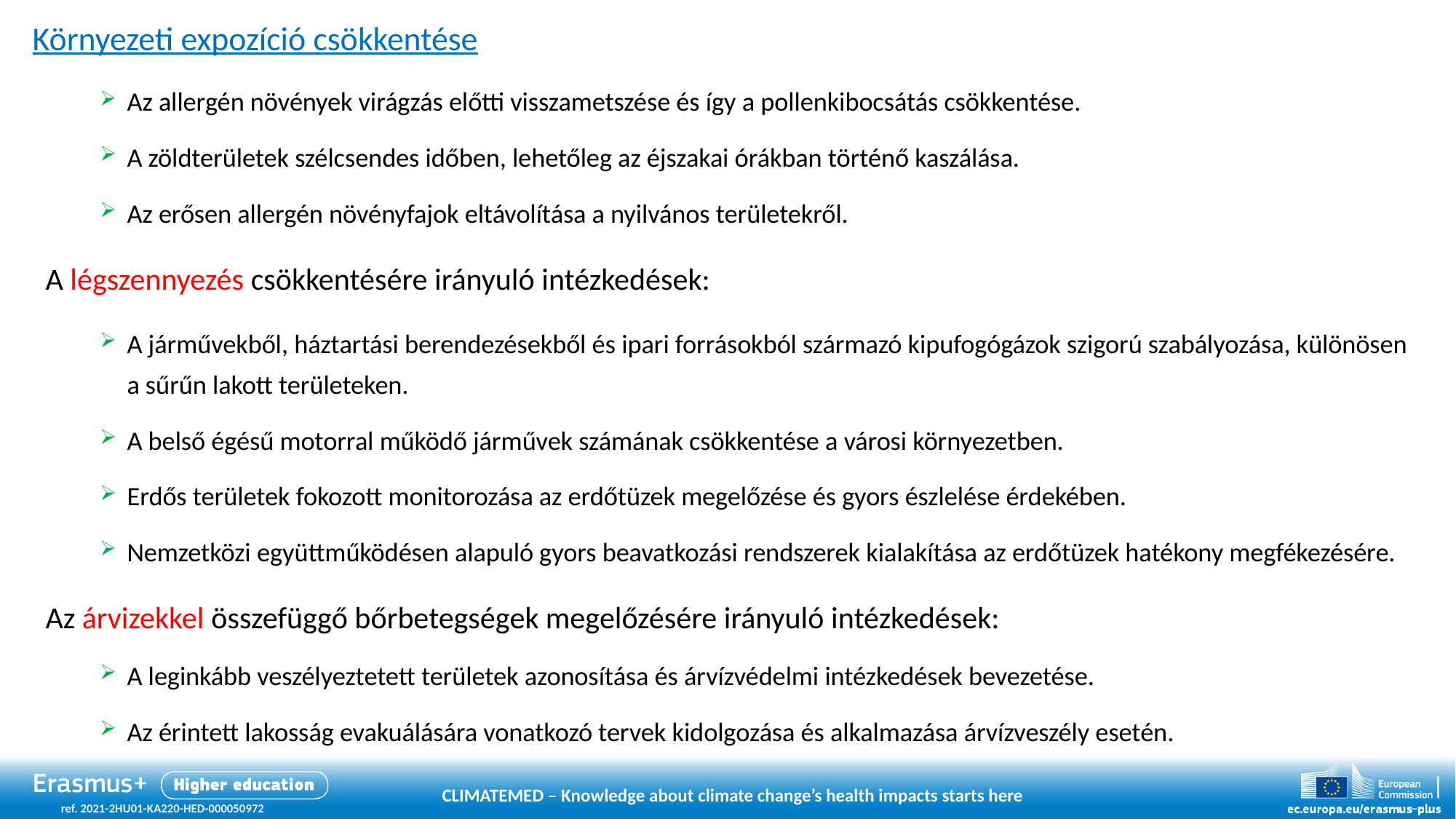

Környezeti expozíció csökkentése
Az allergén növények virágzás előtti visszametszése és így a pollenkibocsátás csökkentése.
A zöldterületek szélcsendes időben, lehetőleg az éjszakai órákban történő kaszálása.
Az erősen allergén növényfajok eltávolítása a nyilvános területekről.
A légszennyezés csökkentésére irányuló intézkedések:
A járművekből, háztartási berendezésekből és ipari forrásokból származó kipufogógázok szigorú szabályozása, különösen a sűrűn lakott területeken.
A belső égésű motorral működő járművek számának csökkentése a városi környezetben.
Erdős területek fokozott monitorozása az erdőtüzek megelőzése és gyors észlelése érdekében.
Nemzetközi együttműködésen alapuló gyors beavatkozási rendszerek kialakítása az erdőtüzek hatékony megfékezésére.
Az árvizekkel összefüggő bőrbetegségek megelőzésére irányuló intézkedések:
A leginkább veszélyeztetett területek azonosítása és árvízvédelmi intézkedések bevezetése.
Az érintett lakosság evakuálására vonatkozó tervek kidolgozása és alkalmazása árvízveszély esetén.